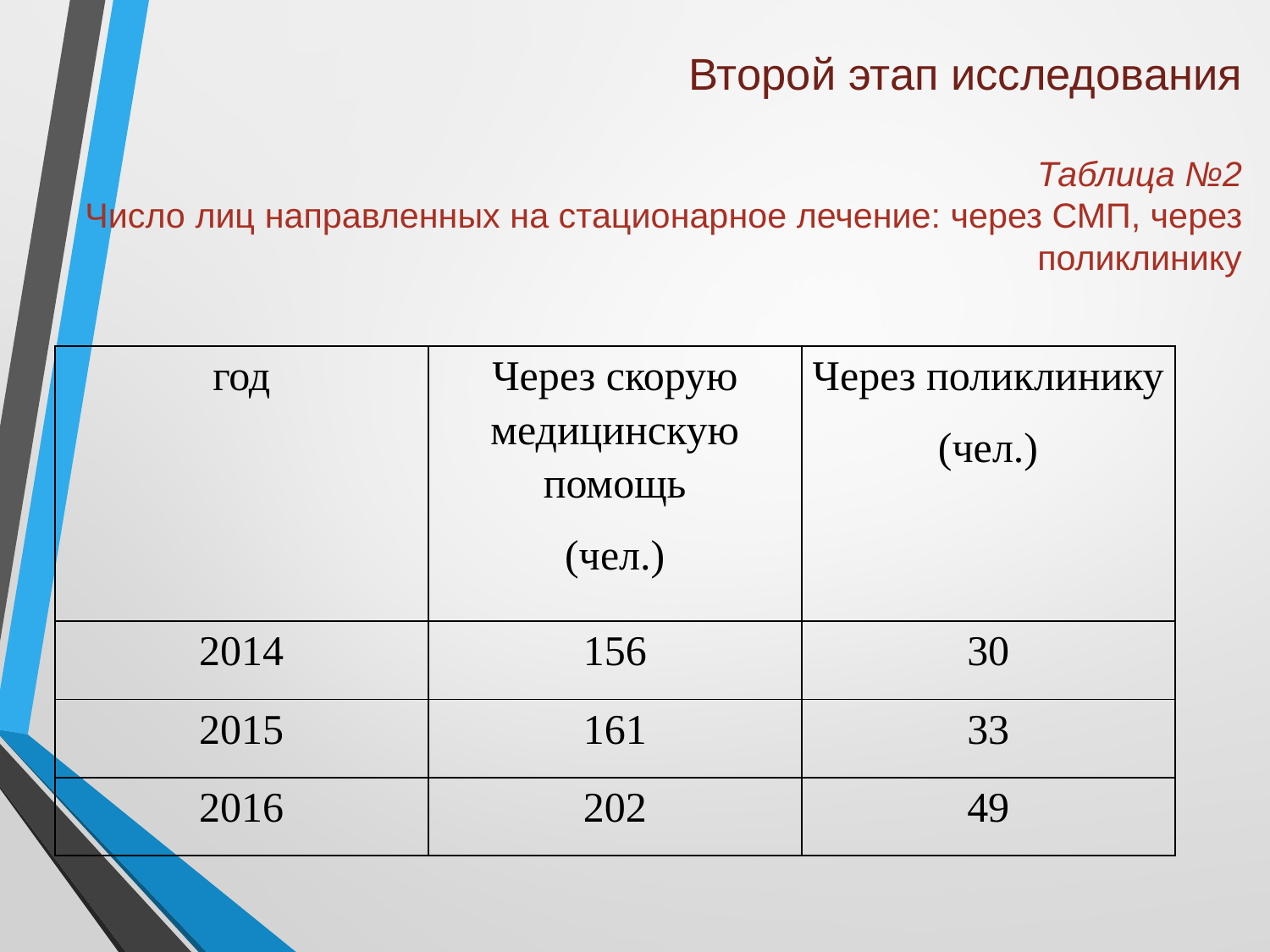

# Второй этап исследования Таблица №2 Число лиц направленных на стационарное лечение: через СМП, через поликлинику
| год | Через скорую медицинскую помощь (чел.) | Через поликлинику (чел.) |
| --- | --- | --- |
| 2014 | 156 | 30 |
| 2015 | 161 | 33 |
| 2016 | 202 | 49 |